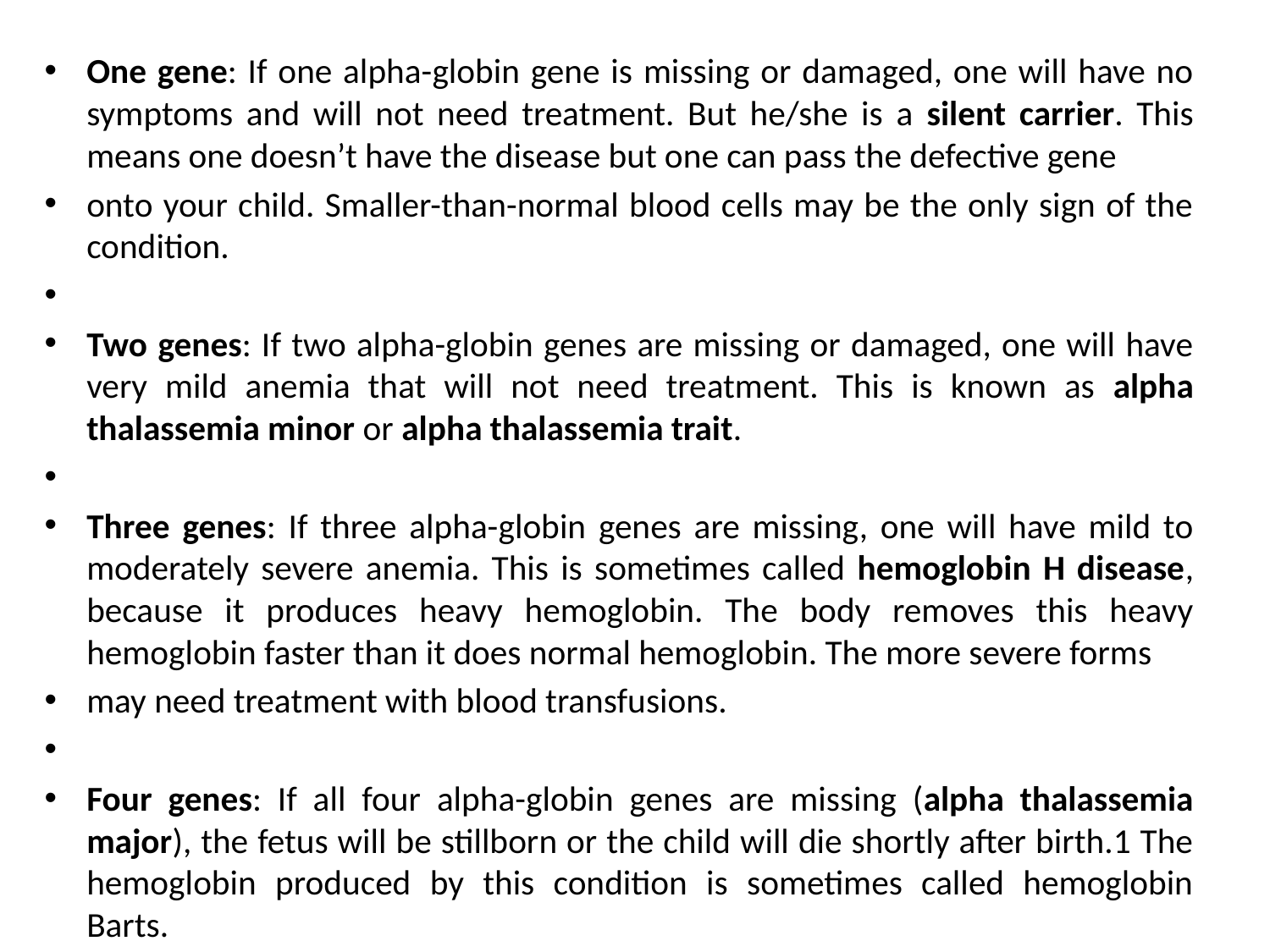

#
One gene: If one alpha-globin gene is missing or damaged, one will have no symptoms and will not need treatment. But he/she is a silent carrier. This means one doesn’t have the disease but one can pass the defective gene
onto your child. Smaller-than-normal blood cells may be the only sign of the condition.

Two genes: If two alpha-globin genes are missing or damaged, one will have very mild anemia that will not need treatment. This is known as alpha thalassemia minor or alpha thalassemia trait.

Three genes: If three alpha-globin genes are missing, one will have mild to moderately severe anemia. This is sometimes called hemoglobin H disease, because it produces heavy hemoglobin. The body removes this heavy hemoglobin faster than it does normal hemoglobin. The more severe forms
may need treatment with blood transfusions.

Four genes: If all four alpha-globin genes are missing (alpha thalassemia major), the fetus will be stillborn or the child will die shortly after birth.1 The hemoglobin produced by this condition is sometimes called hemoglobin Barts.